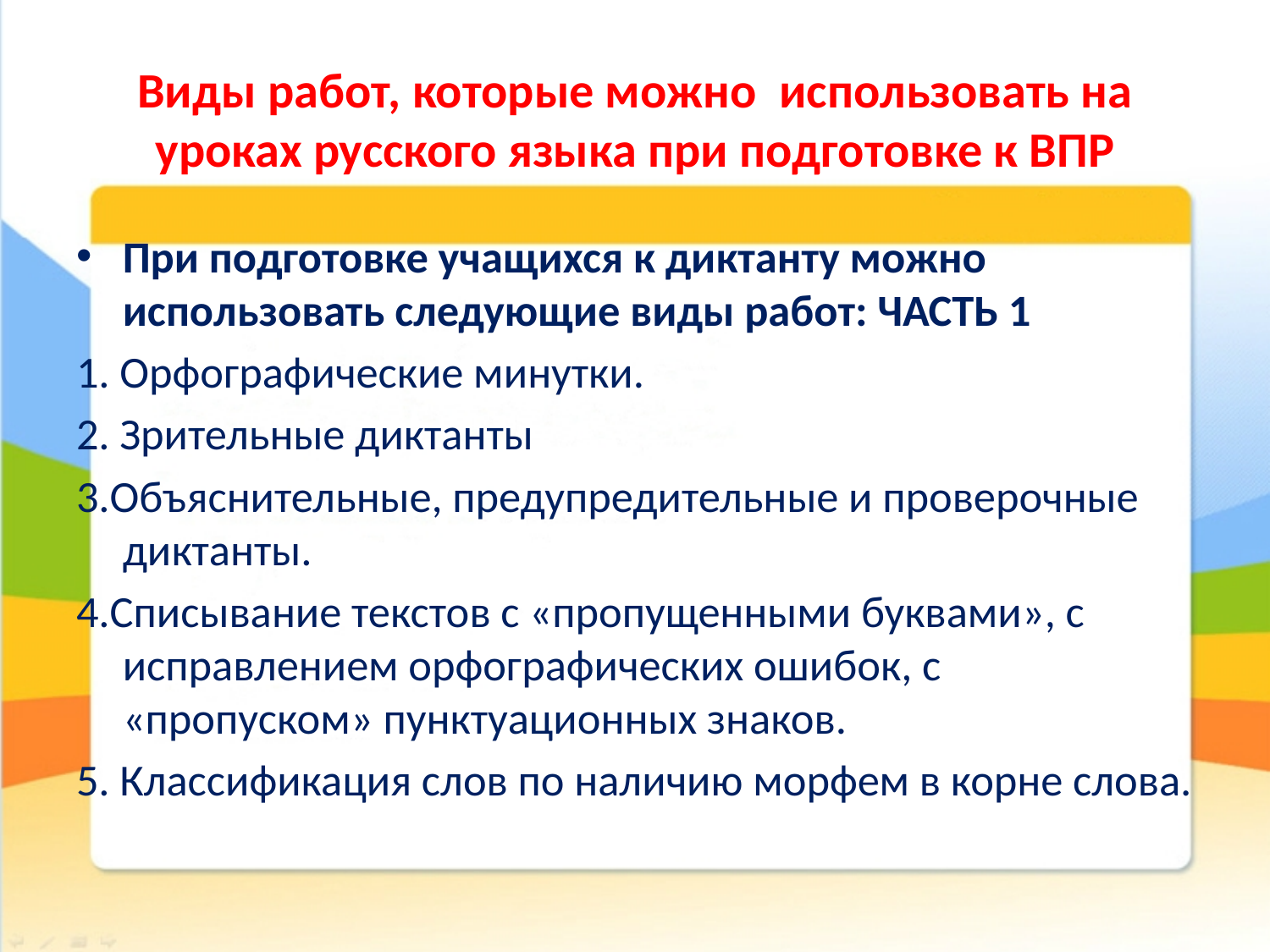

# Виды работ, которые можно  использовать на уроках русского языка при подготовке к ВПР
При подготовке учащихся к диктанту можно использовать следующие виды работ: ЧАСТЬ 1
1. Орфографические минутки.
2. Зрительные диктанты
3.Объяснительные, предупредительные и проверочные диктанты.
4.Списывание текстов с «пропущенными буквами», с исправлением орфографических ошибок, с «пропуском» пунктуационных знаков.
5. Классификация слов по наличию морфем в корне слова.